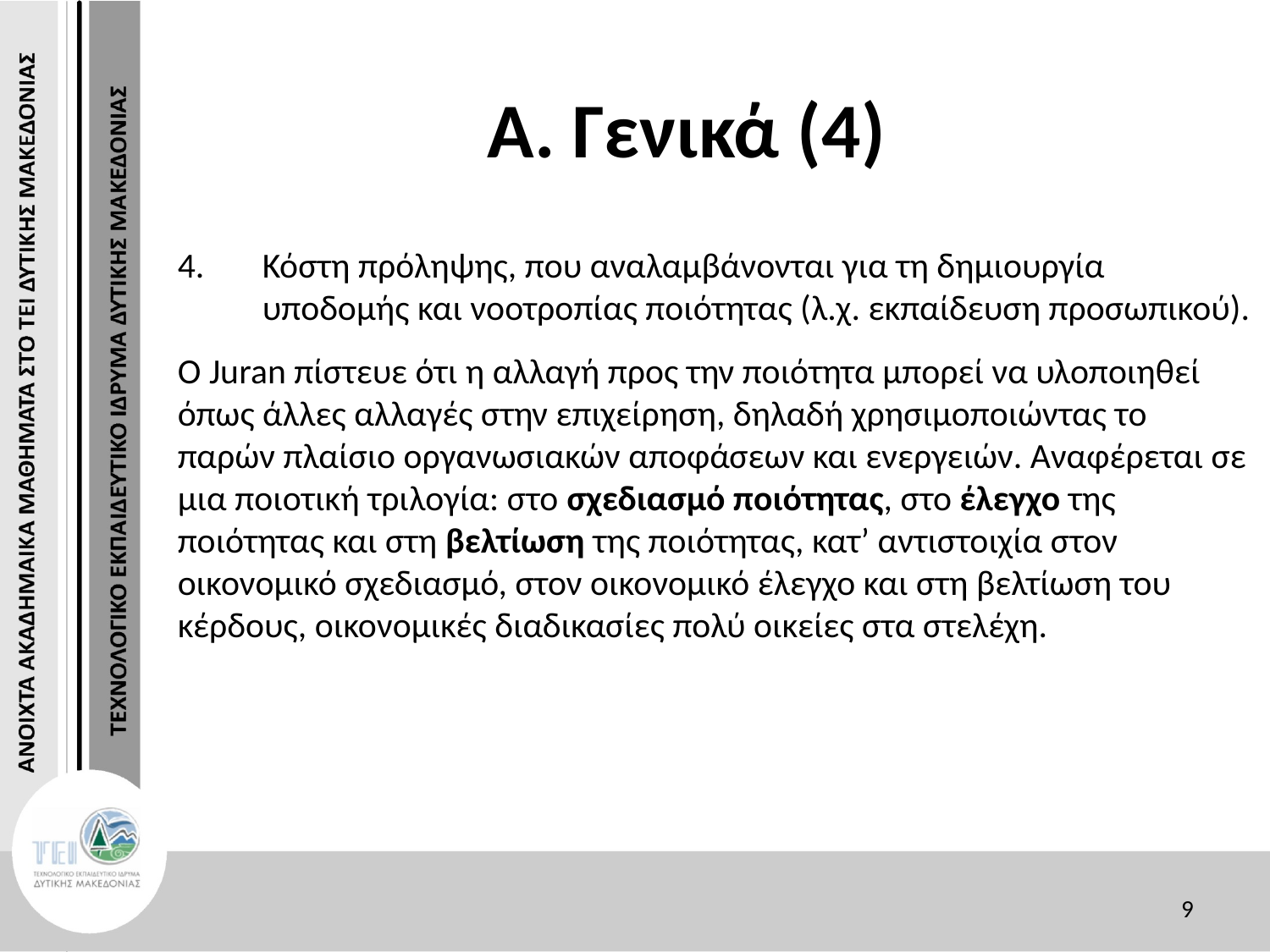

# Α. Γενικά (4)
Κόστη πρόληψης, που αναλαμβάνονται για τη δημιουργία υποδομής και νοοτροπίας ποιότητας (λ.χ. εκπαίδευση προσωπικού).
Ο Juran πίστευε ότι η αλλαγή προς την ποιότητα μπορεί να υλοποιηθεί όπως άλλες αλλαγές στην επιχείρηση, δηλαδή χρησιμοποιώντας το παρών πλαίσιο οργανωσιακών αποφάσεων και ενεργειών. Αναφέρεται σε μια ποιοτική τριλογία: στο σχεδιασμό ποιότητας, στο έλεγχο της ποιότητας και στη βελτίωση της ποιότητας, κατ’ αντιστοιχία στον οικονομικό σχεδιασμό, στον οικονομικό έλεγχο και στη βελτίωση του κέρδους, οικονομικές διαδικασίες πολύ οικείες στα στελέχη.
9